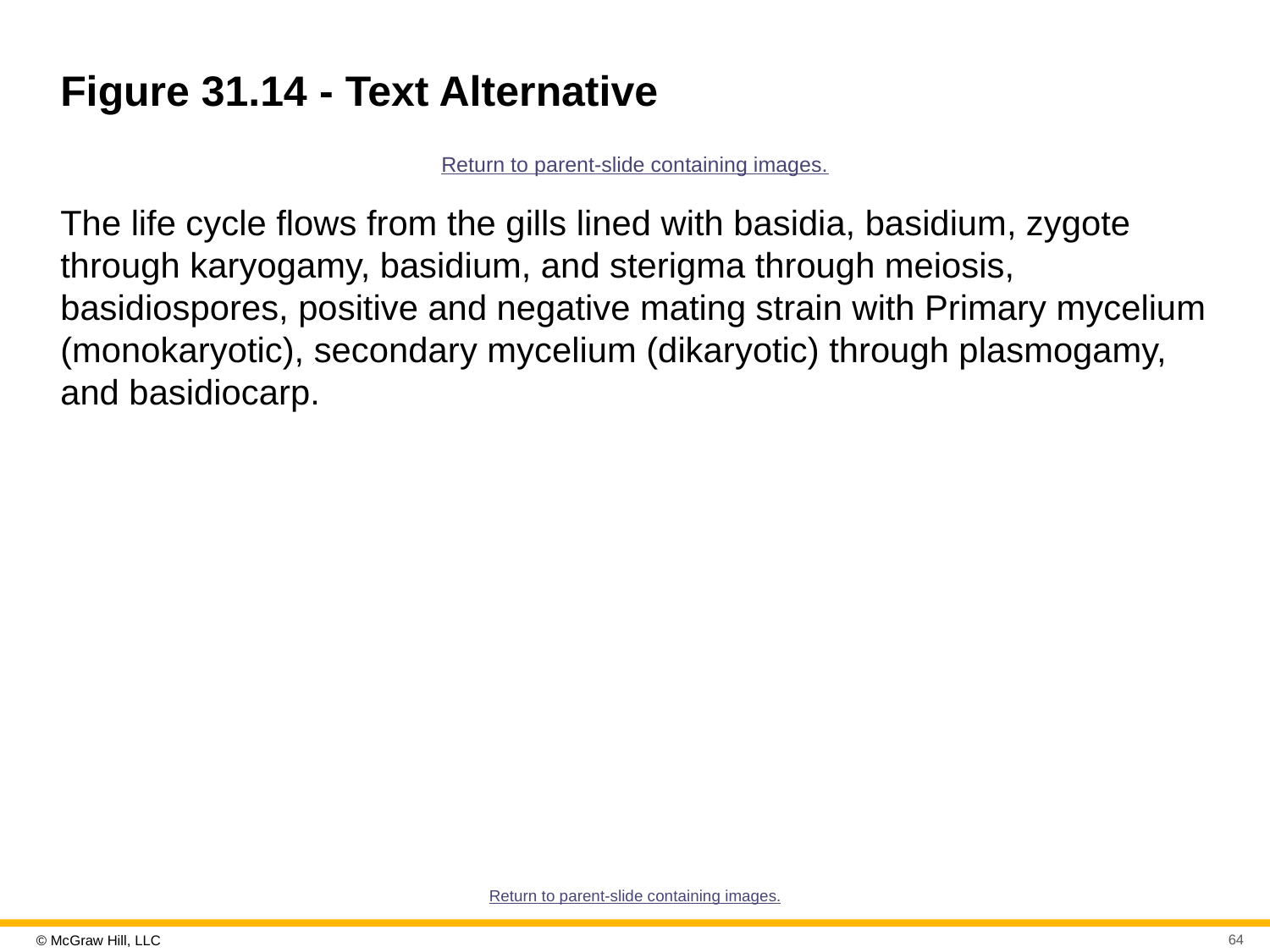

# Figure 31.14 - Text Alternative
Return to parent-slide containing images.
The life cycle flows from the gills lined with basidia, basidium, zygote through karyogamy, basidium, and sterigma through meiosis, basidiospores, positive and negative mating strain with Primary mycelium (monokaryotic), secondary mycelium (dikaryotic) through plasmogamy, and basidiocarp.
Return to parent-slide containing images.
64